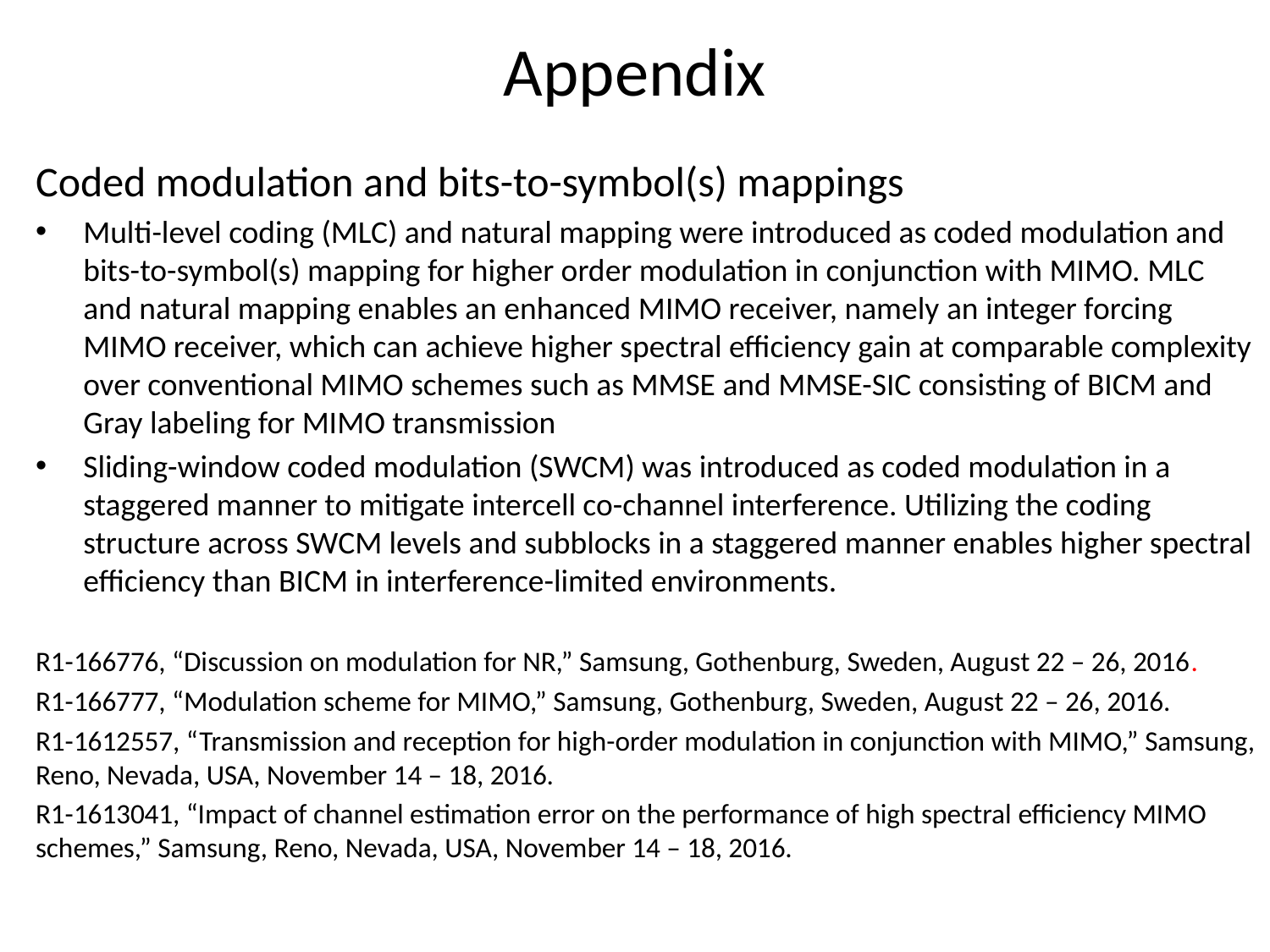

# Appendix
Coded modulation and bits-to-symbol(s) mappings
Multi-level coding (MLC) and natural mapping were introduced as coded modulation and bits-to-symbol(s) mapping for higher order modulation in conjunction with MIMO. MLC and natural mapping enables an enhanced MIMO receiver, namely an integer forcing MIMO receiver, which can achieve higher spectral efficiency gain at comparable complexity over conventional MIMO schemes such as MMSE and MMSE-SIC consisting of BICM and Gray labeling for MIMO transmission
Sliding-window coded modulation (SWCM) was introduced as coded modulation in a staggered manner to mitigate intercell co-channel interference. Utilizing the coding structure across SWCM levels and subblocks in a staggered manner enables higher spectral efficiency than BICM in interference-limited environments.

R1-166776, “Discussion on modulation for NR,” Samsung, Gothenburg, Sweden, August 22 – 26, 2016.
R1-166777, “Modulation scheme for MIMO,” Samsung, Gothenburg, Sweden, August 22 – 26, 2016.
R1-1612557, “Transmission and reception for high-order modulation in conjunction with MIMO,” Samsung, Reno, Nevada, USA, November 14 – 18, 2016.
R1-1613041, “Impact of channel estimation error on the performance of high spectral efficiency MIMO schemes,” Samsung, Reno, Nevada, USA, November 14 – 18, 2016.